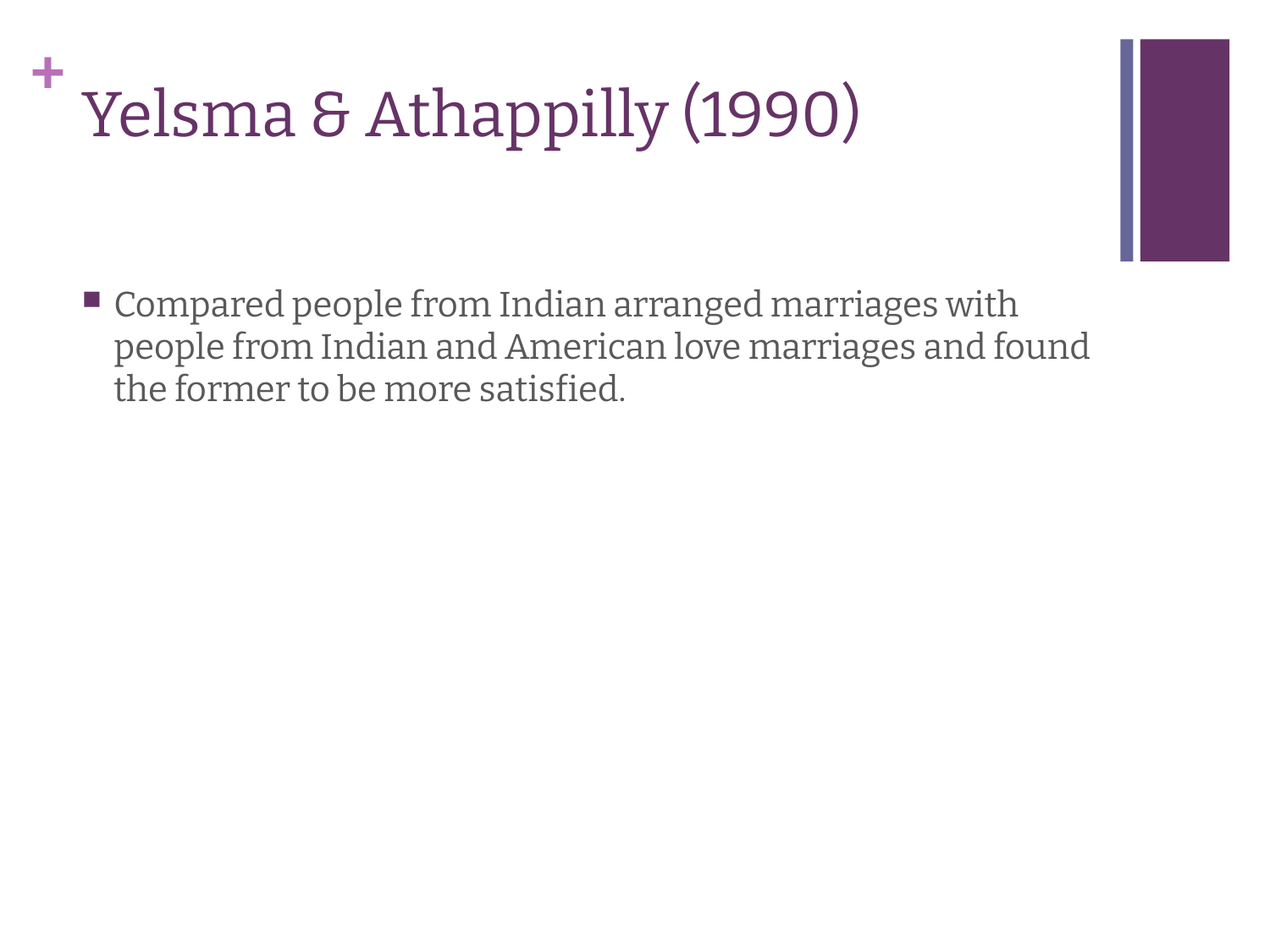

# Yelsma & Athappilly (1990)
Compared people from Indian arranged marriages with people from Indian and American love marriages and found the former to be more satisfied.